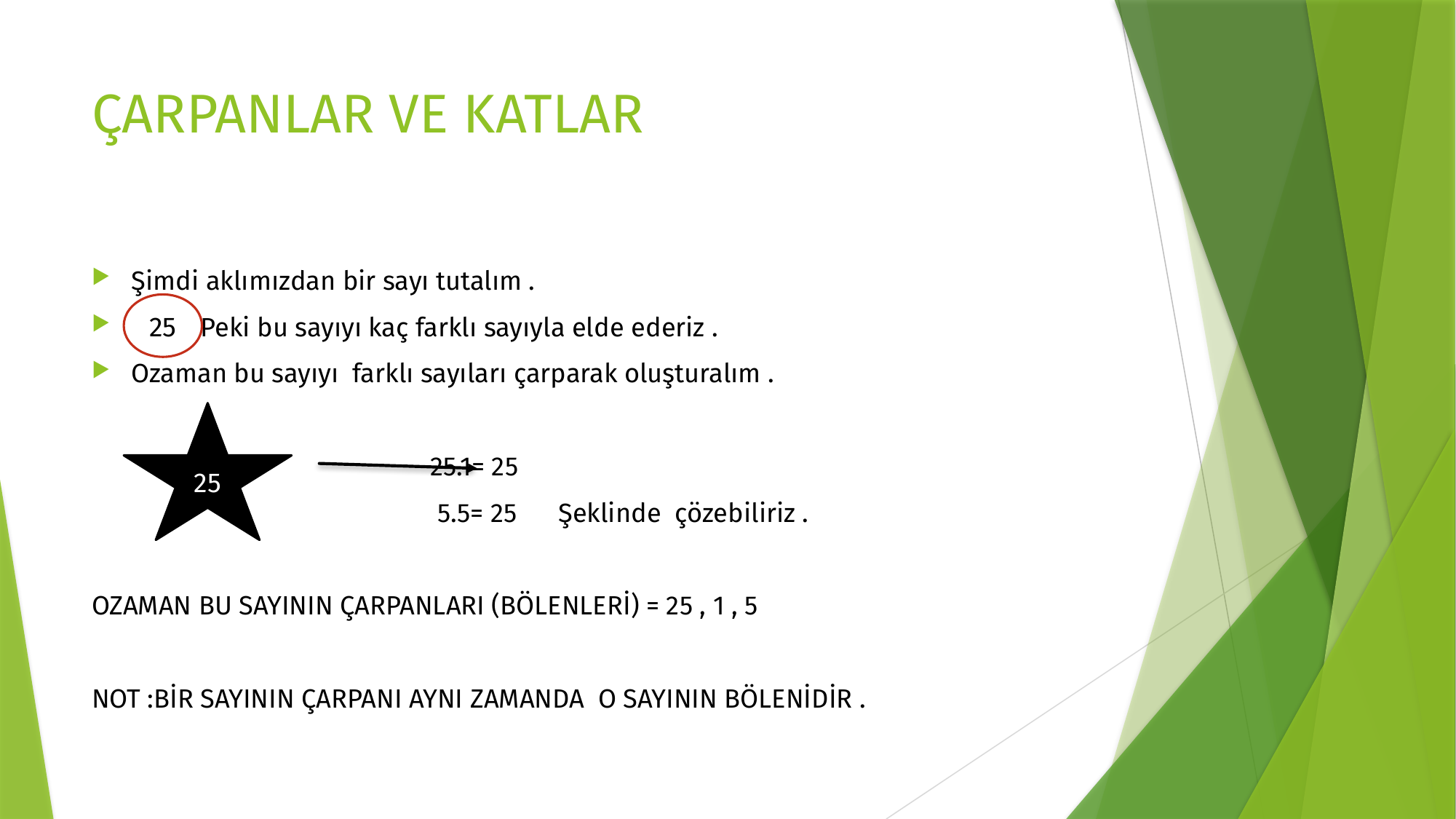

# ÇARPANLAR VE KATLAR
Şimdi aklımızdan bir sayı tutalım .
          Peki bu sayıyı kaç farklı sayıyla elde ederiz .
Ozaman bu sayıyı  farklı sayıları çarparak oluşturalım .

                                                 25.1= 25
                                                  5.5= 25      Şeklinde  çözebiliriz .

OZAMAN BU SAYININ ÇARPANLARI (BÖLENLERİ) = 25 , 1 , 5

NOT :BİR SAYININ ÇARPANI AYNI ZAMANDA  O SAYININ BÖLENİDİR .
25
25